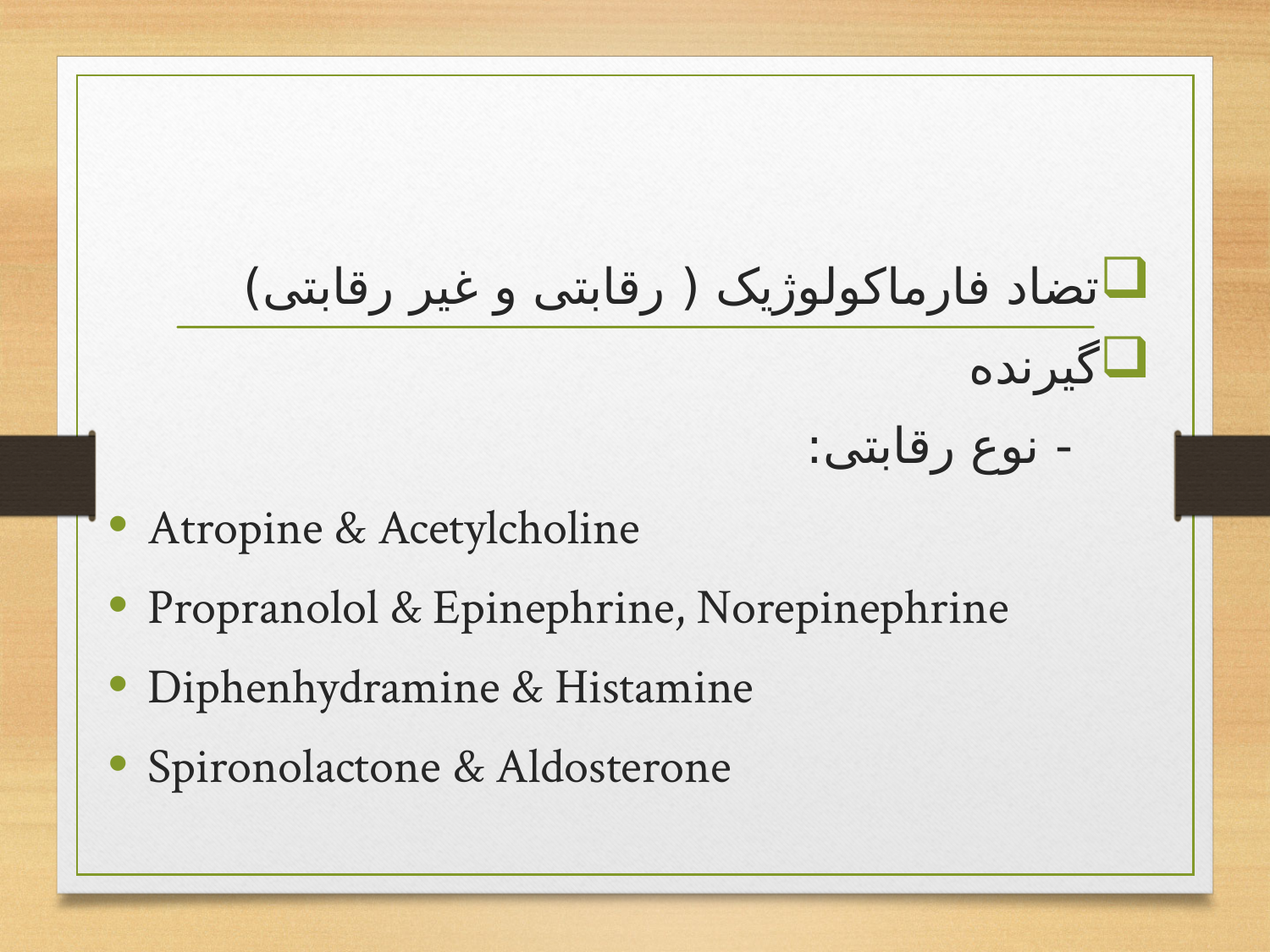

تضاد فارماکولوژیک ( رقابتی و غیر رقابتی)
گیرنده
     - نوع رقابتی:
Atropine & Acetylcholine
Propranolol & Epinephrine, Norepinephrine
Diphenhydramine & Histamine
Spironolactone & Aldosterone